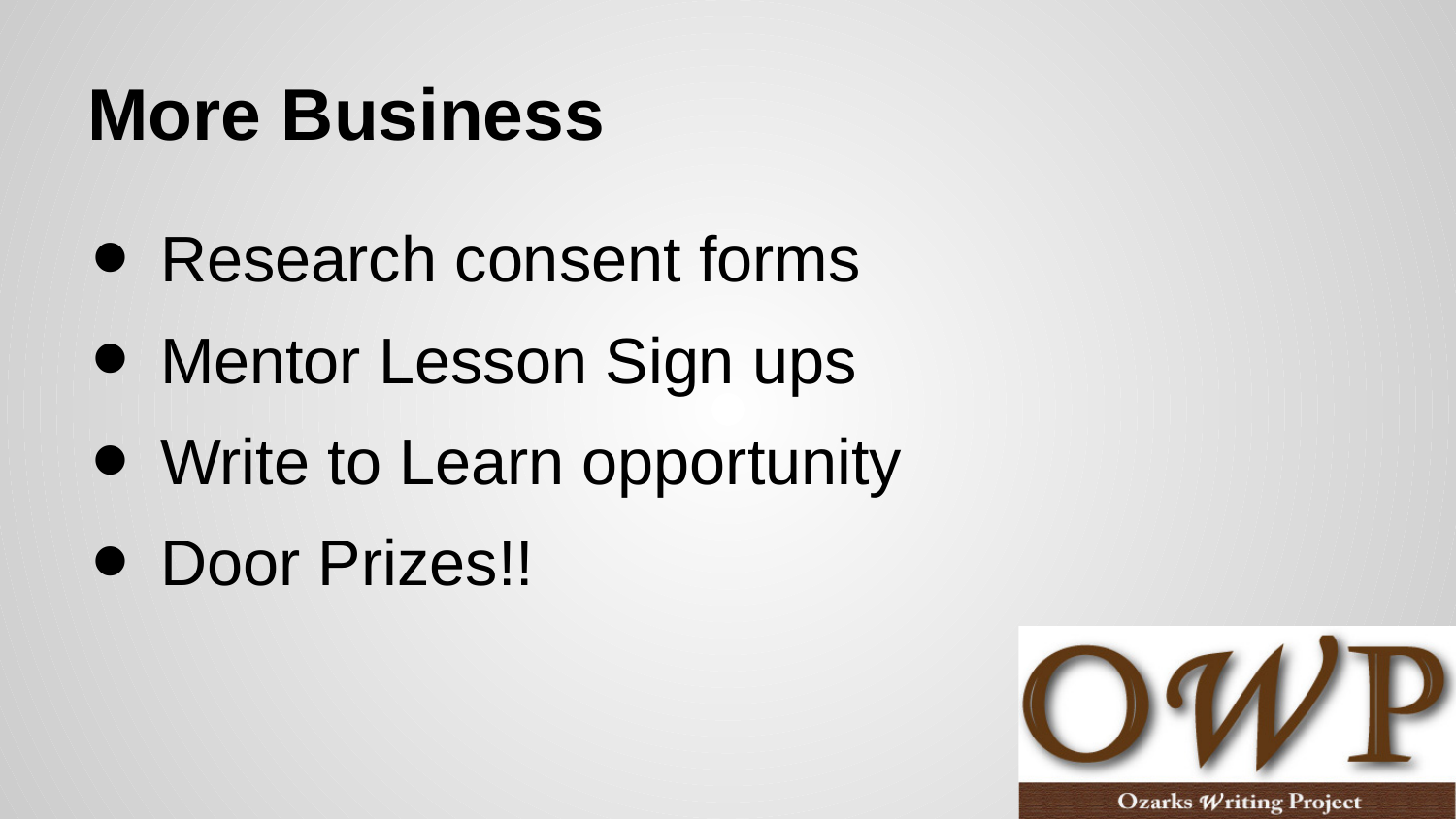

# More Business
Research consent forms
Mentor Lesson Sign ups
Write to Learn opportunity
Door Prizes!!